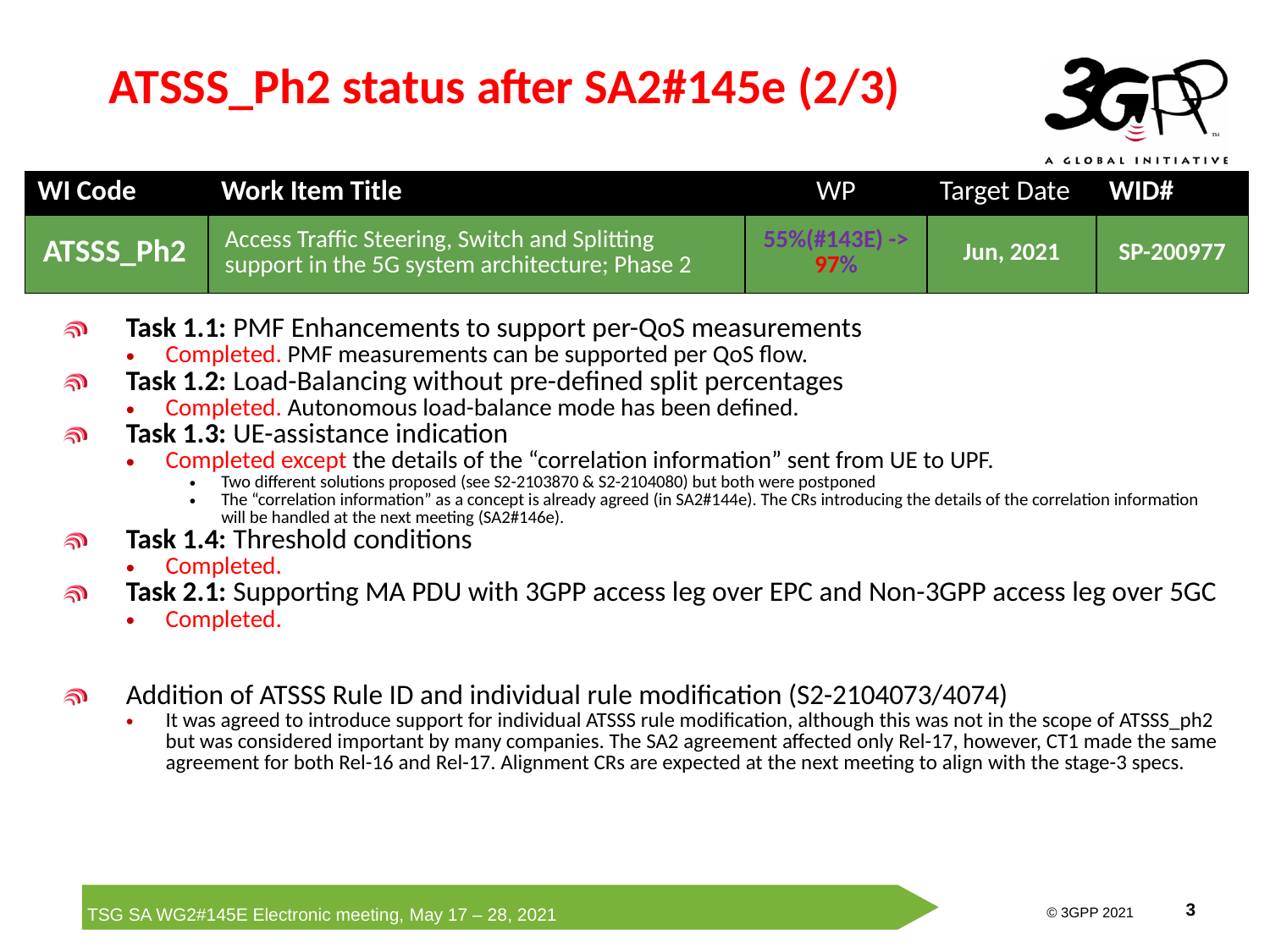

# ATSSS_Ph2 status after SA2#145e (2/3)
| WI Code | Work Item Title | WP | Target Date | WID# |
| --- | --- | --- | --- | --- |
| ATSSS\_Ph2 | Access Traffic Steering, Switch and Splitting support in the 5G system architecture; Phase 2 | 55%(#143E) -> 97% | Jun, 2021 | SP-200977 |
Task 1.1: PMF Enhancements to support per-QoS measurements
Completed. PMF measurements can be supported per QoS flow.
Task 1.2: Load-Balancing without pre-defined split percentages
Completed. Autonomous load-balance mode has been defined.
Task 1.3: UE-assistance indication
Completed except the details of the “correlation information” sent from UE to UPF.
Two different solutions proposed (see S2-2103870 & S2-2104080) but both were postponed
The “correlation information” as a concept is already agreed (in SA2#144e). The CRs introducing the details of the correlation information will be handled at the next meeting (SA2#146e).
Task 1.4: Threshold conditions
Completed.
Task 2.1: Supporting MA PDU with 3GPP access leg over EPC and Non-3GPP access leg over 5GC
Completed.

Addition of ATSSS Rule ID and individual rule modification (S2-2104073/4074)
It was agreed to introduce support for individual ATSSS rule modification, although this was not in the scope of ATSSS_ph2 but was considered important by many companies. The SA2 agreement affected only Rel-17, however, CT1 made the same agreement for both Rel-16 and Rel-17. Alignment CRs are expected at the next meeting to align with the stage-3 specs.